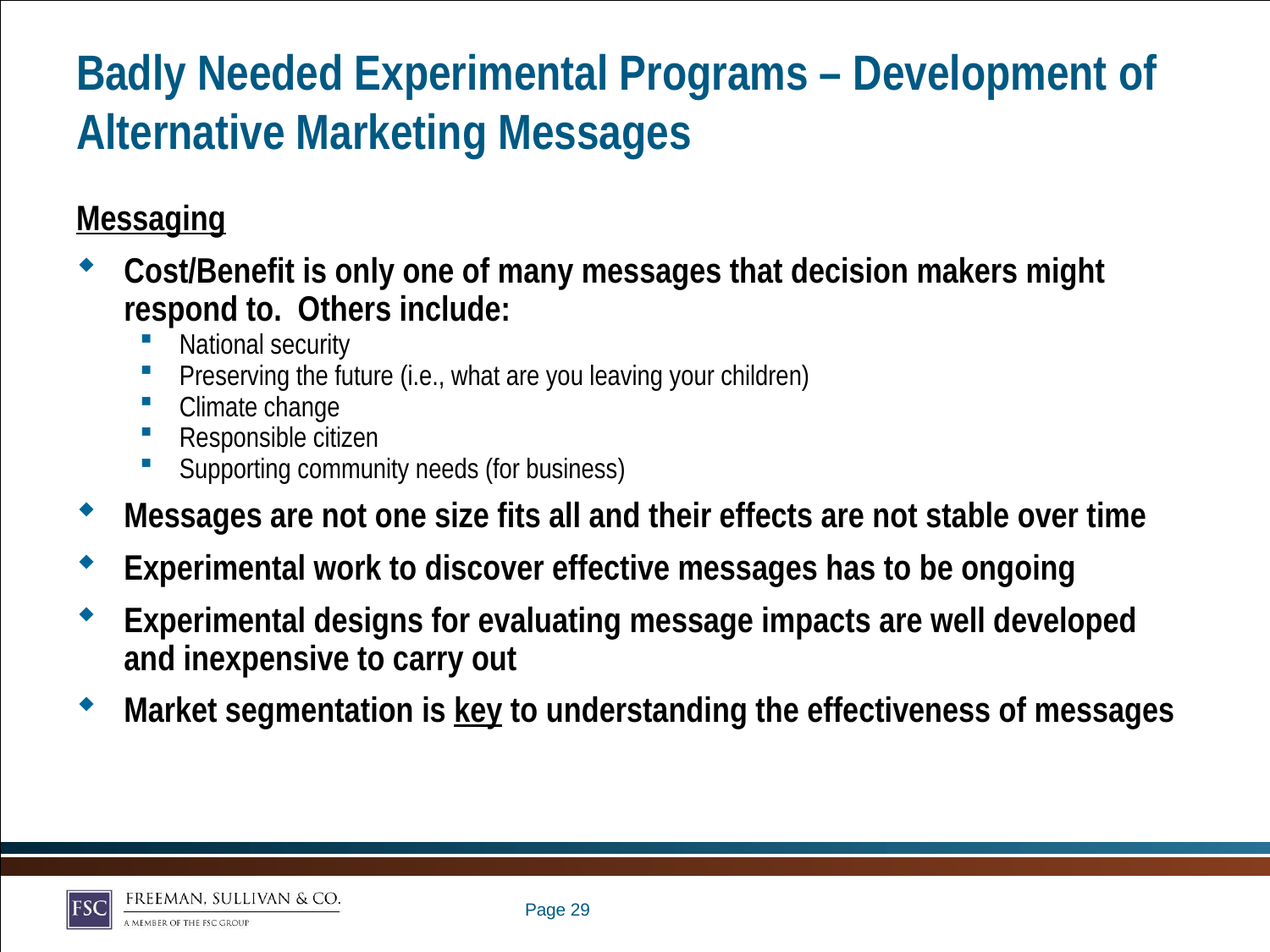

# Badly Needed Experimental Programs – Development of Alternative Marketing Messages
Messaging
Cost/Benefit is only one of many messages that decision makers might respond to.  Others include:
National security
Preserving the future (i.e., what are you leaving your children)
Climate change
Responsible citizen
Supporting community needs (for business)
Messages are not one size fits all and their effects are not stable over time
Experimental work to discover effective messages has to be ongoing
Experimental designs for evaluating message impacts are well developed and inexpensive to carry out
Market segmentation is key to understanding the effectiveness of messages

Page 29